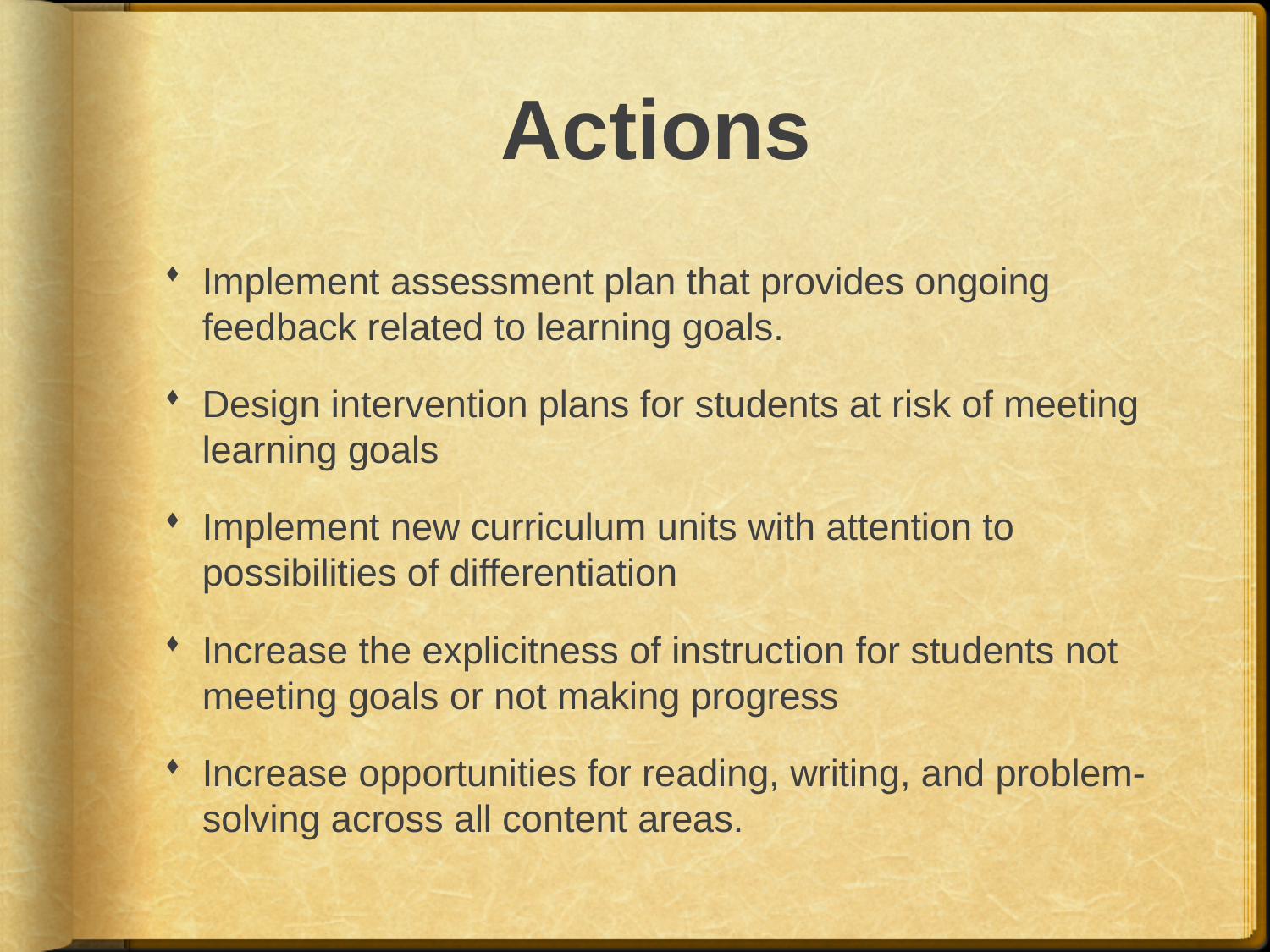

# Actions
Implement assessment plan that provides ongoing feedback related to learning goals.
Design intervention plans for students at risk of meeting learning goals
Implement new curriculum units with attention to possibilities of differentiation
Increase the explicitness of instruction for students not meeting goals or not making progress
Increase opportunities for reading, writing, and problem-solving across all content areas.